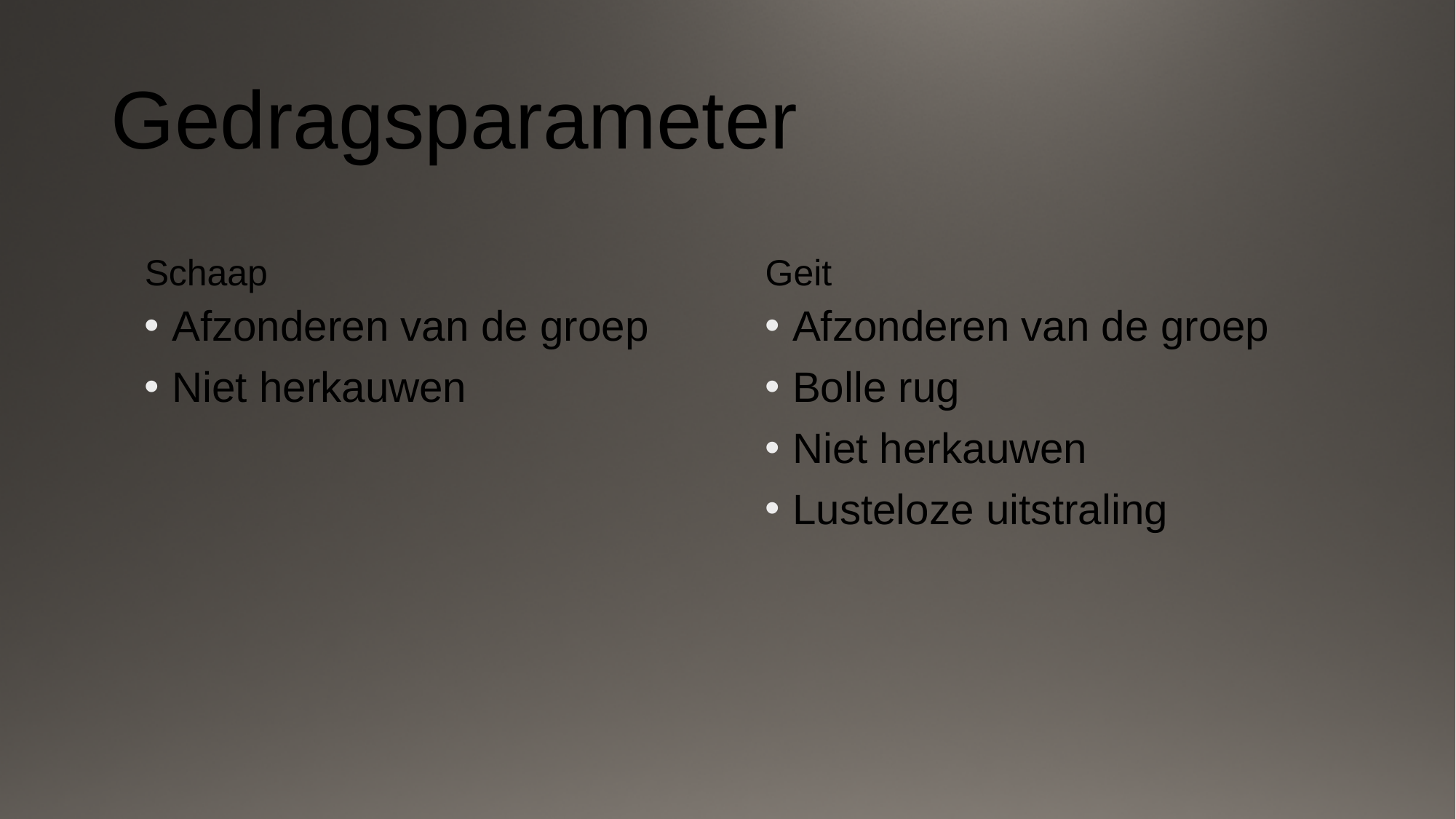

# Gedragsparameter
Schaap
Geit
Afzonderen van de groep
Niet herkauwen
Afzonderen van de groep
Bolle rug
Niet herkauwen
Lusteloze uitstraling